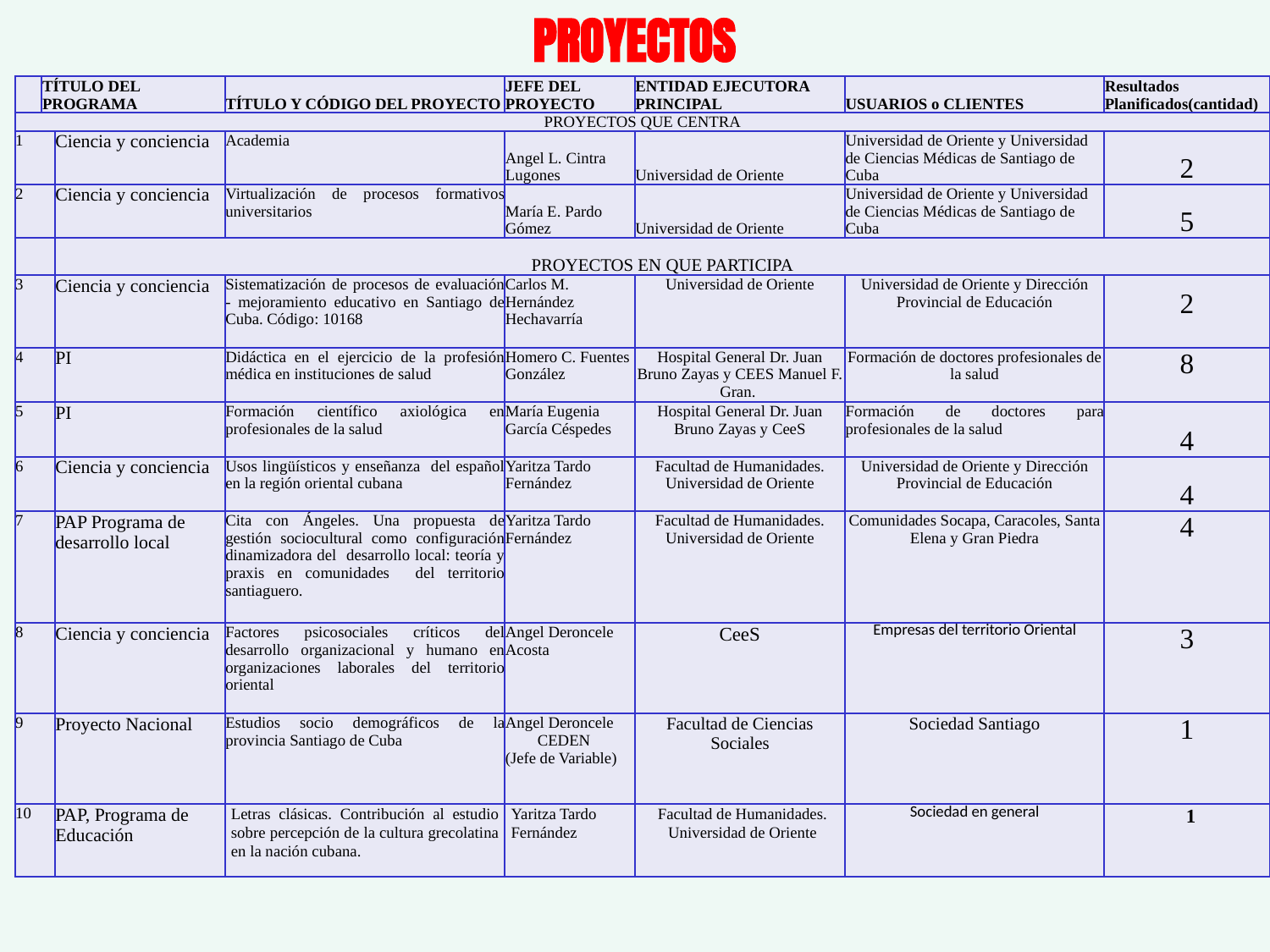

# PROYECTOS
|  | TÍTULO DEL PROGRAMA |  | TÍTULO Y CÓDIGO DEL PROYECTO | JEFE DEL PROYECTO | ENTIDAD EJECUTORA PRINCIPAL | USUARIOS o CLIENTES | Resultados Planificados(cantidad) |
| --- | --- | --- | --- | --- | --- | --- | --- |
| PROYECTOS QUE CENTRA |  |  |  |  |  |  |  |
| 1 |  | Ciencia y conciencia | Academia | Angel L. Cintra Lugones | Universidad de Oriente | Universidad de Oriente y Universidad de Ciencias Médicas de Santiago de Cuba | 2 |
| 2 |  | Ciencia y conciencia | Virtualización de procesos formativos universitarios | María E. Pardo Gómez | Universidad de Oriente | Universidad de Oriente y Universidad de Ciencias Médicas de Santiago de Cuba | 5 |
|  |  | PROYECTOS EN QUE PARTICIPA |  |  |  |  |  |
| 3 |  | Ciencia y conciencia | Sistematización de procesos de evaluación - mejoramiento educativo en Santiago de Cuba. Código: 10168 | Carlos M. Hernández Hechavarría | Universidad de Oriente | Universidad de Oriente y Dirección Provincial de Educación | 2 |
| 4 |  | PI | Didáctica en el ejercicio de la profesión médica en instituciones de salud | Homero C. Fuentes González | Hospital General Dr. Juan Bruno Zayas y CEES Manuel F. Gran. | Formación de doctores profesionales de la salud | 8 |
| 5 |  | PI | Formación científico axiológica en profesionales de la salud | María Eugenia García Céspedes | Hospital General Dr. Juan Bruno Zayas y CeeS | Formación de doctores para profesionales de la salud | 4 |
| 6 |  | Ciencia y conciencia | Usos lingüísticos y enseñanza del español en la región oriental cubana | Yaritza Tardo Fernández | Facultad de Humanidades. Universidad de Oriente | Universidad de Oriente y Dirección Provincial de Educación | 4 |
| 7 |  | PAP Programa de desarrollo local | Cita con Ángeles. Una propuesta de gestión sociocultural como configuración dinamizadora del desarrollo local: teoría y praxis en comunidades del territorio santiaguero. | Yaritza Tardo Fernández | Facultad de Humanidades. Universidad de Oriente | Comunidades Socapa, Caracoles, Santa Elena y Gran Piedra | 4 |
| 8 |  | Ciencia y conciencia | Factores psicosociales críticos del desarrollo organizacional y humano en organizaciones laborales del territorio oriental | Angel Deroncele Acosta | CeeS | Empresas del territorio Oriental | 3 |
| 9 |  | Proyecto Nacional | Estudios socio demográficos de la provincia Santiago de Cuba | Angel Deroncele CEDEN (Jefe de Variable) | Facultad de Ciencias Sociales | Sociedad Santiago | 1 |
| 10 |  | PAP, Programa de Educación | Letras clásicas. Contribución al estudio sobre percepción de la cultura grecolatina en la nación cubana. | Yaritza Tardo Fernández | Facultad de Humanidades. Universidad de Oriente | Sociedad en general | 1 |